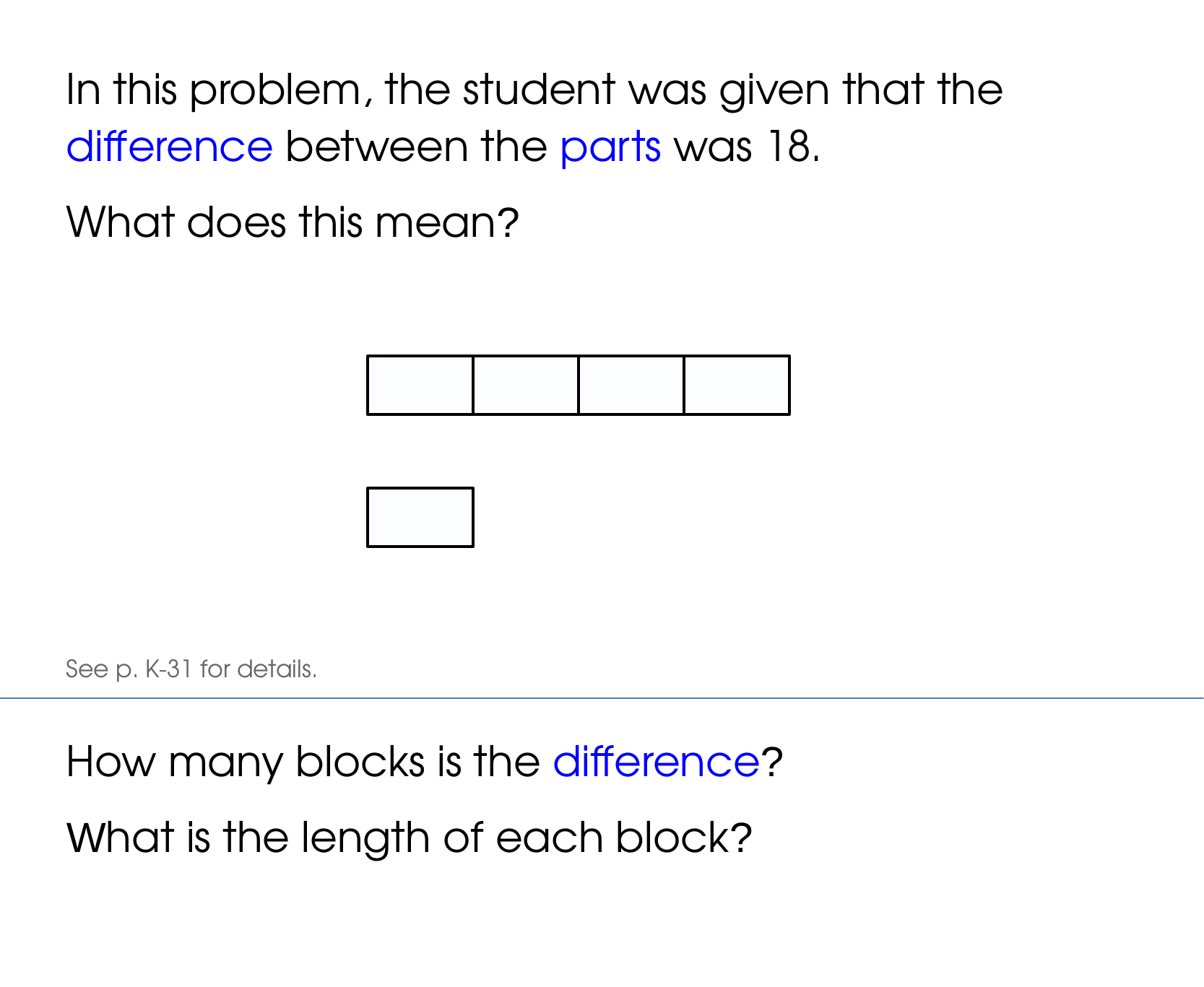

In this problem, the student was given that the difference between the parts was 18.
What does this mean?

See p. K-31 for details.
How many blocks is the difference?
What is the length of each block?